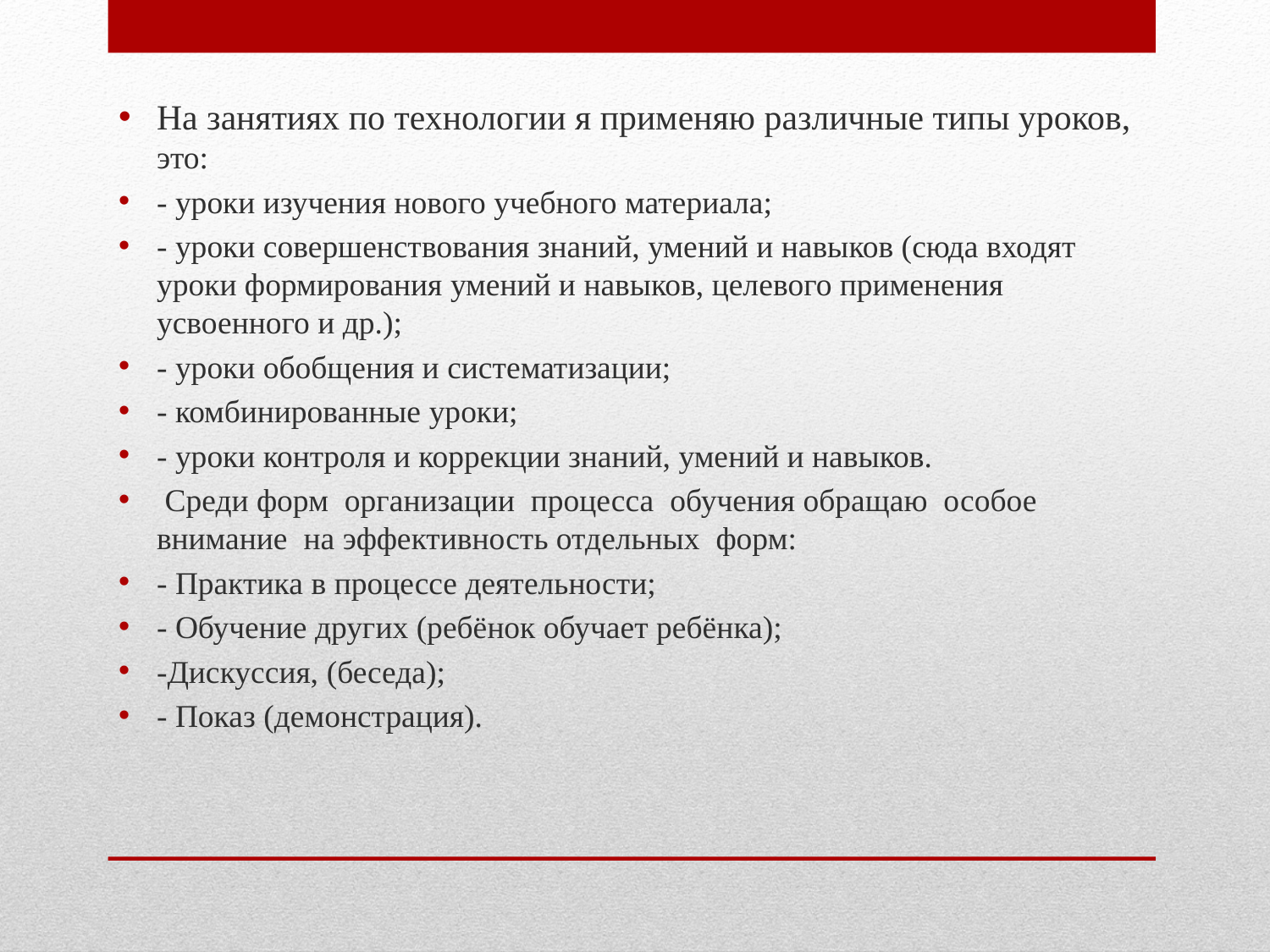

#

На занятиях по технологии я применяю различные типы уроков, это:
- уроки изучения нового учебного материала;
- уроки совершенствования знаний, умений и навыков (сюда входят уроки формирования умений и навыков, целевого применения усвоенного и др.);
- уроки обобщения и систематизации;
- комбинированные уроки;
- уроки контроля и коррекции знаний, умений и навыков.
 Среди форм  организации  процесса  обучения обращаю  особое внимание  на эффективность отдельных  форм:
- Практика в процессе деятельности;
- Обучение других (ребёнок обучает ребёнка);
-Дискуссия, (беседа);
- Показ (демонстрация).